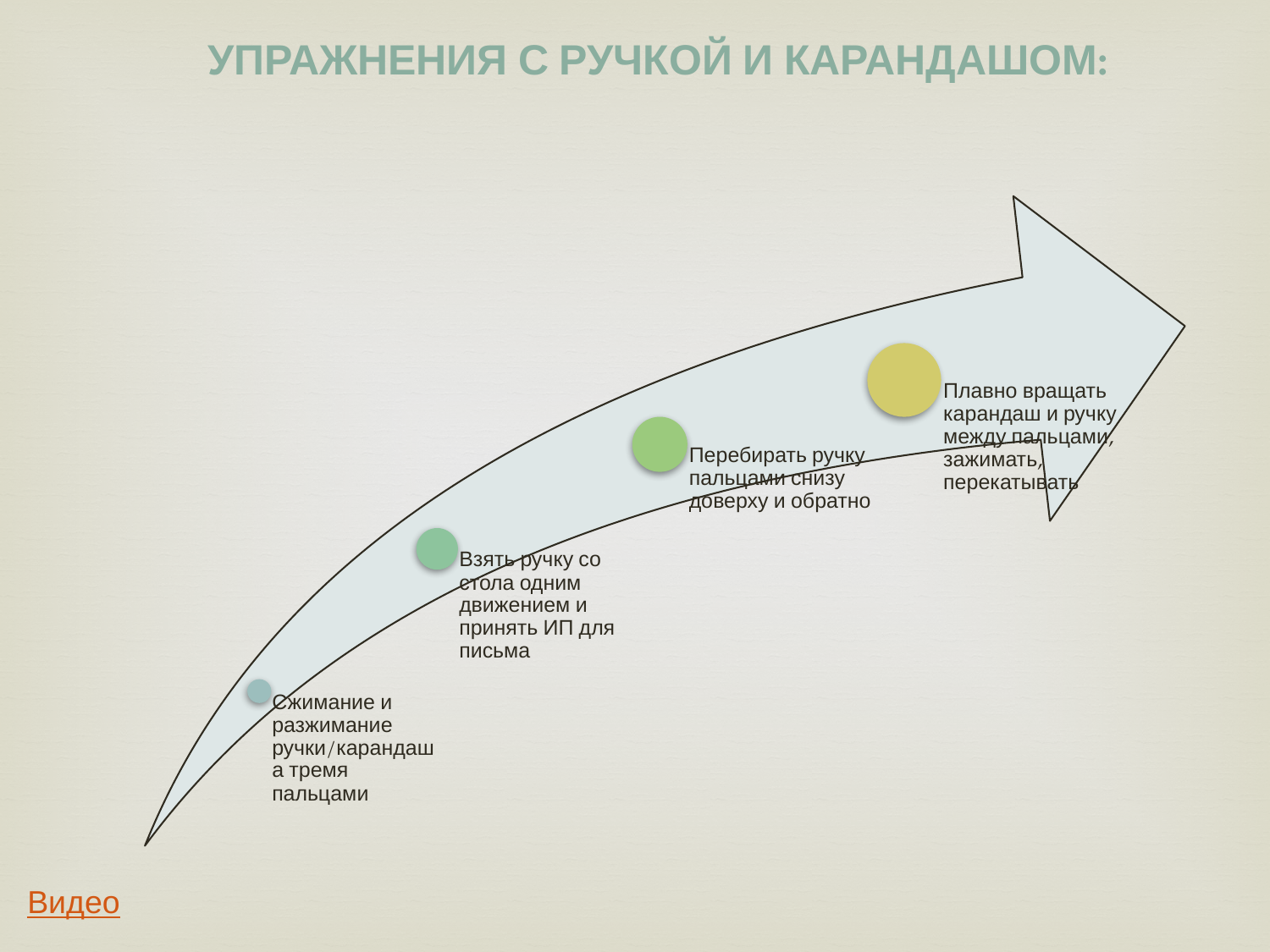

Упражнения с ручкой и карандашом:
Сжимание и разжимание ручки/карандаша тремя пальцами
Взять ручку со стола одним движением и принять ИП для письма
Перебирать ручку пальцами снизу доверху и обратно
Плавно вращать карандаш и ручку между пальцами, зажимать, перекатывать
Видео